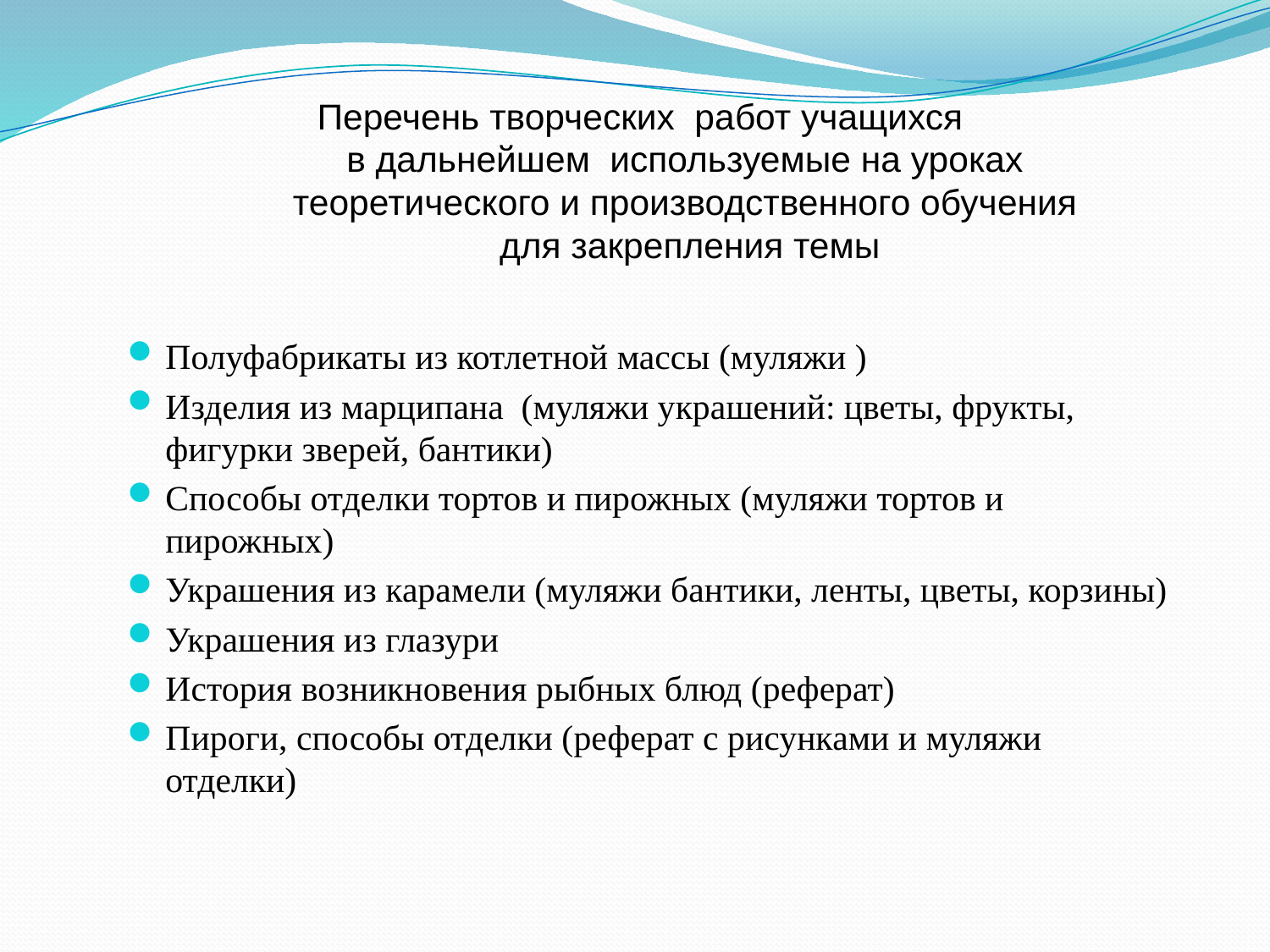

# Перечень творческих  работ учащихся в дальнейшем  используемые на уроках теоретического и производственного обучения для закрепления темы
Полуфабрикаты из котлетной массы (муляжи )
Изделия из марципана  (муляжи украшений: цветы, фрукты, фигурки зверей, бантики)
Способы отделки тортов и пирожных (муляжи тортов и пирожных)
Украшения из карамели (муляжи бантики, ленты, цветы, корзины)
Украшения из глазури
История возникновения рыбных блюд (реферат)
Пироги, способы отделки (реферат с рисунками и муляжи отделки)